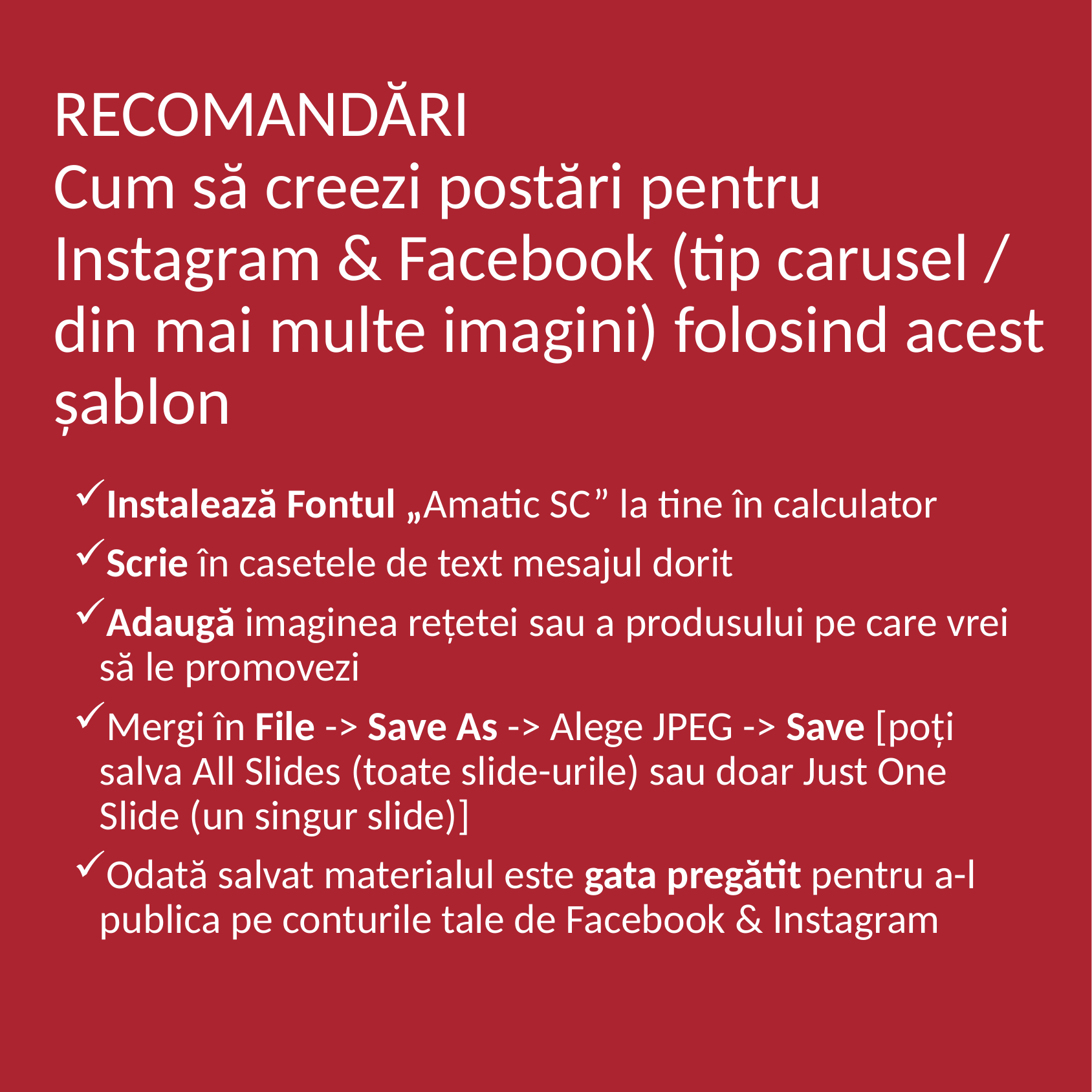

RECOMANDĂRI
Cum să creezi postări pentru Instagram & Facebook (tip carusel / din mai multe imagini) folosind acest șablon
Instalează Fontul „Amatic SC” la tine în calculator
Scrie în casetele de text mesajul dorit
Adaugă imaginea rețetei sau a produsului pe care vrei să le promovezi
Mergi în File -> Save As -> Alege JPEG -> Save [poți salva All Slides (toate slide-urile) sau doar Just One Slide (un singur slide)]
Odată salvat materialul este gata pregătit pentru a-l publica pe conturile tale de Facebook & Instagram